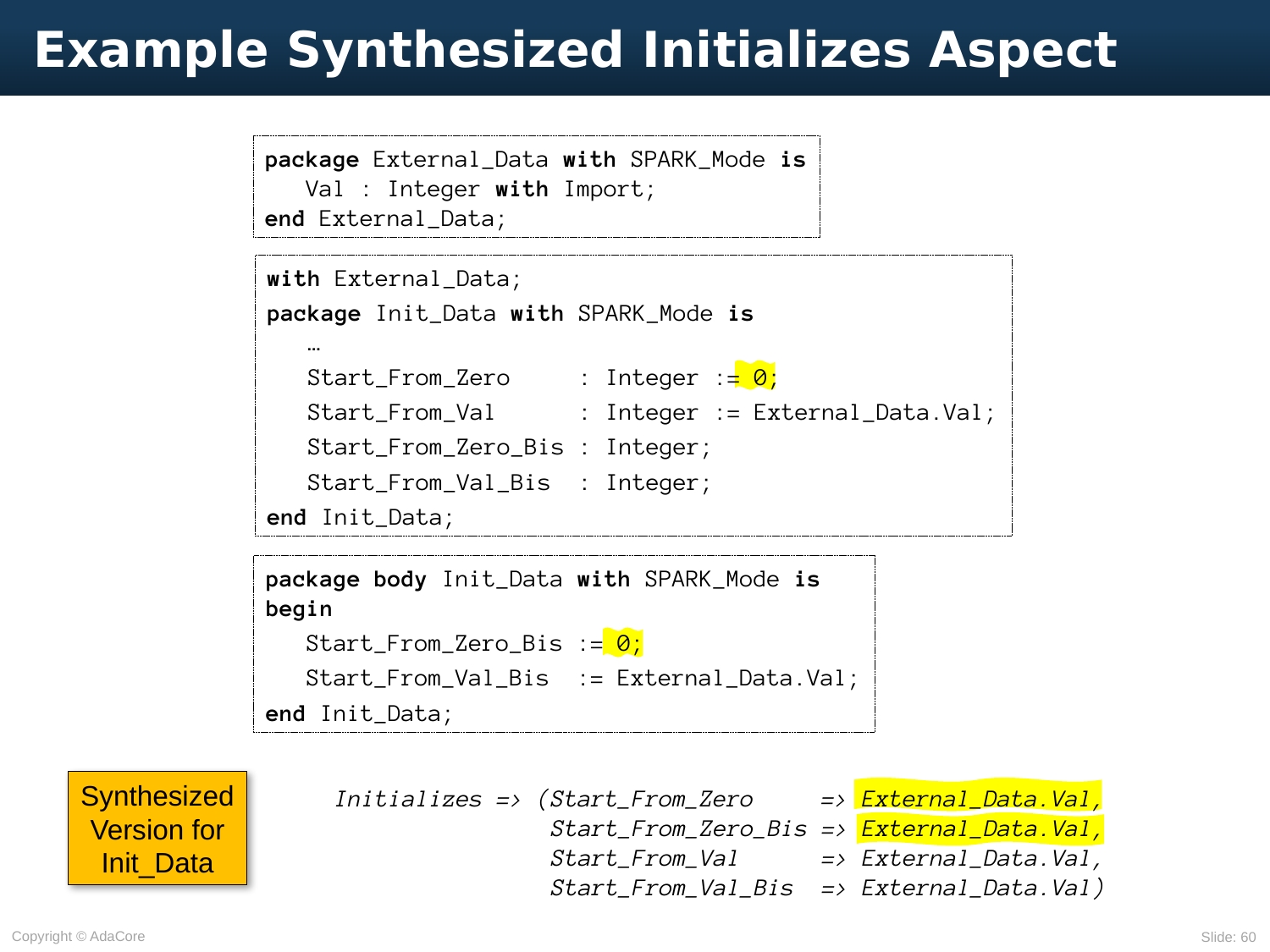

# Example Synthesized Initializes Aspect
package External_Data with SPARK_Mode is
   Val : Integer with Import;
end External_Data;
with External_Data;
package Init_Data with SPARK_Mode is
   …
   Start_From_Zero     : Integer := 0;
   Start_From_Val      : Integer := External_Data.Val;
   Start_From_Zero_Bis : Integer;
   Start_From_Val_Bis  : Integer;
end Init_Data;

package body Init_Data with SPARK_Mode is
begin
   Start_From_Zero_Bis := 0;
   Start_From_Val_Bis  := External_Data.Val;
end Init_Data;

Synthesized
Version for
Init_Data
Initializes => (Start_From_Zero     => External_Data.Val,
                Start_From_Zero_Bis => External_Data.Val,
                Start_From_Val      => External_Data.Val,
                Start_From_Val_Bis  => External_Data.Val)